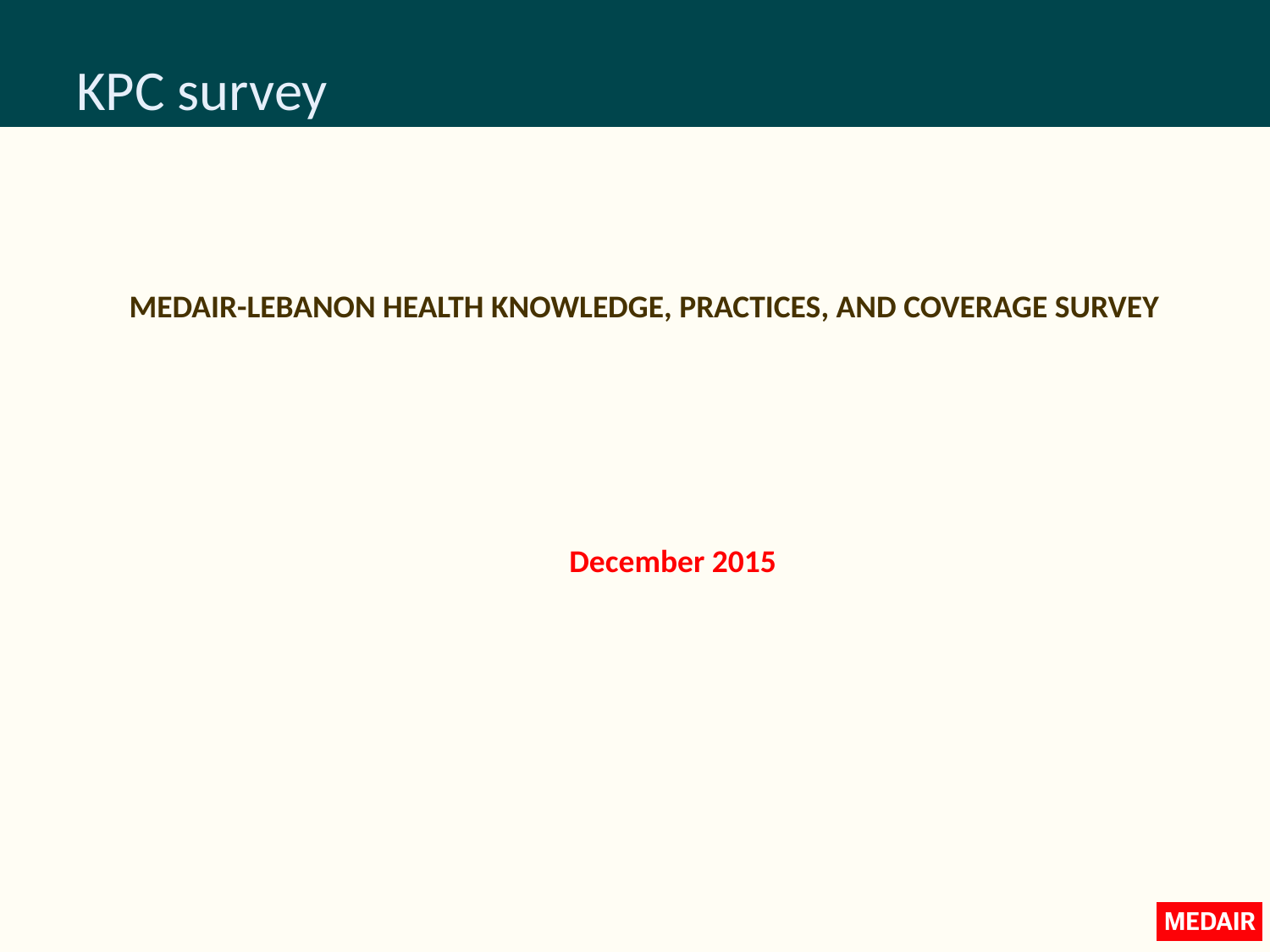

# KPC survey
MEDAIR-LEBANON HEALTH KNOWLEDGE, PRACTICES, AND COVERAGE SURVEY
December 2015